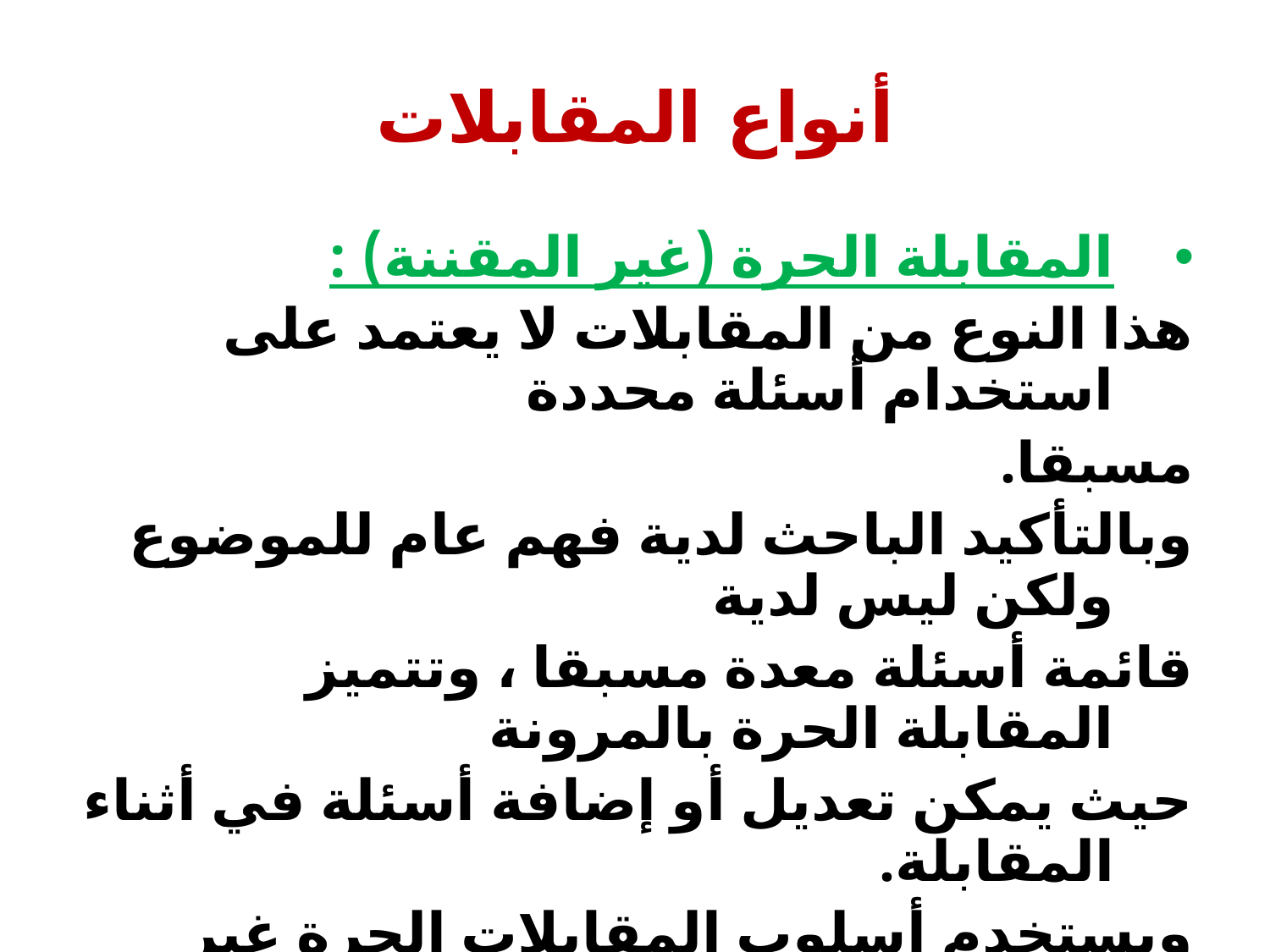

# أنواع المقابلات
المقابلة الحرة (غير المقننة) :
هذا النوع من المقابلات لا يعتمد على استخدام أسئلة محددة
مسبقا.
وبالتأكيد الباحث لدية فهم عام للموضوع ولكن ليس لدية
قائمة أسئلة معدة مسبقا ، وتتميز المقابلة الحرة بالمرونة
حيث يمكن تعديل أو إضافة أسئلة في أثناء المقابلة.
ويستخدم أسلوب المقابلات الحرة غير الموجهه في الغالب
في البحوث الاستكشافية.